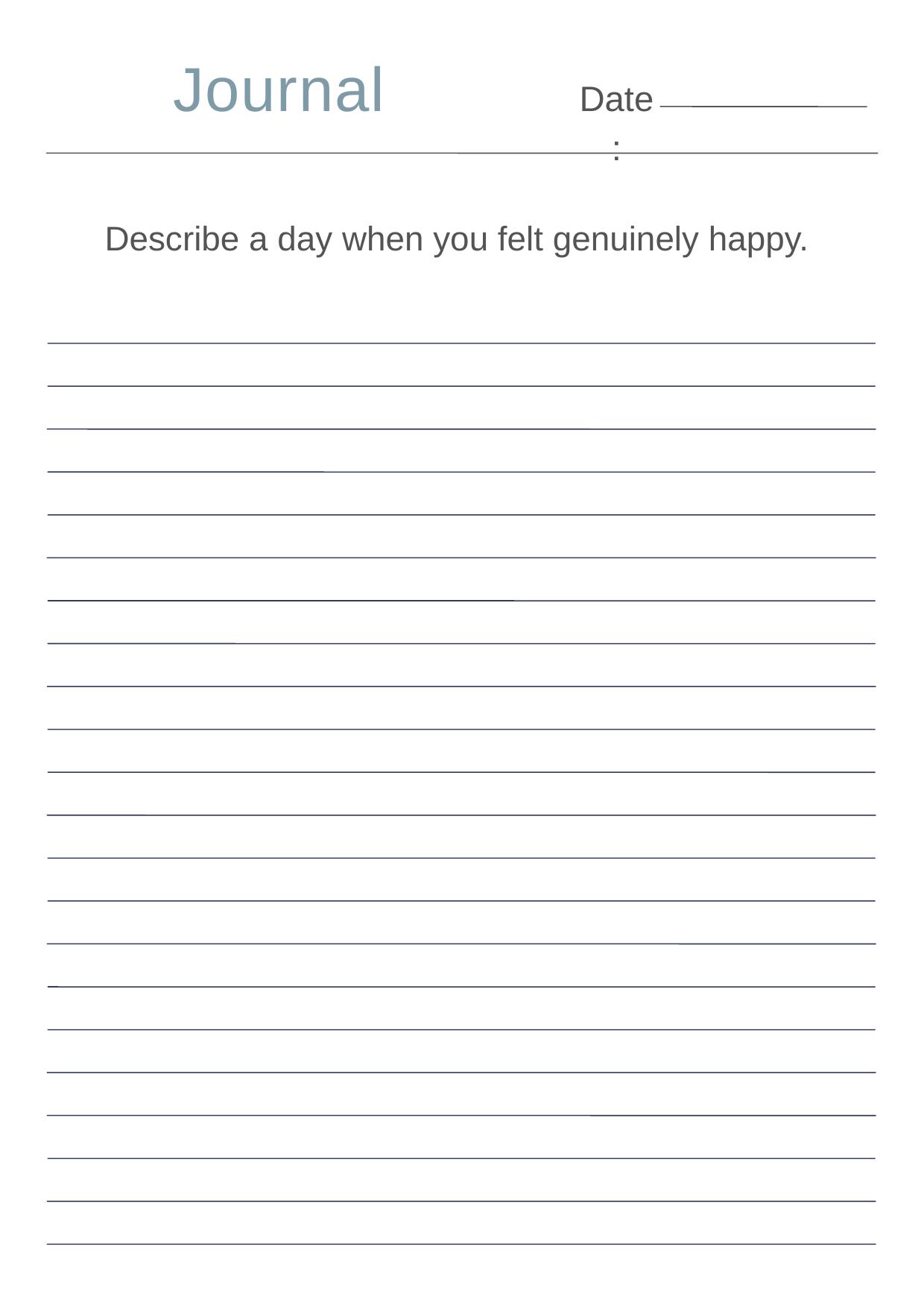

Journal
Date:

Describe a day when you felt genuinely happy.